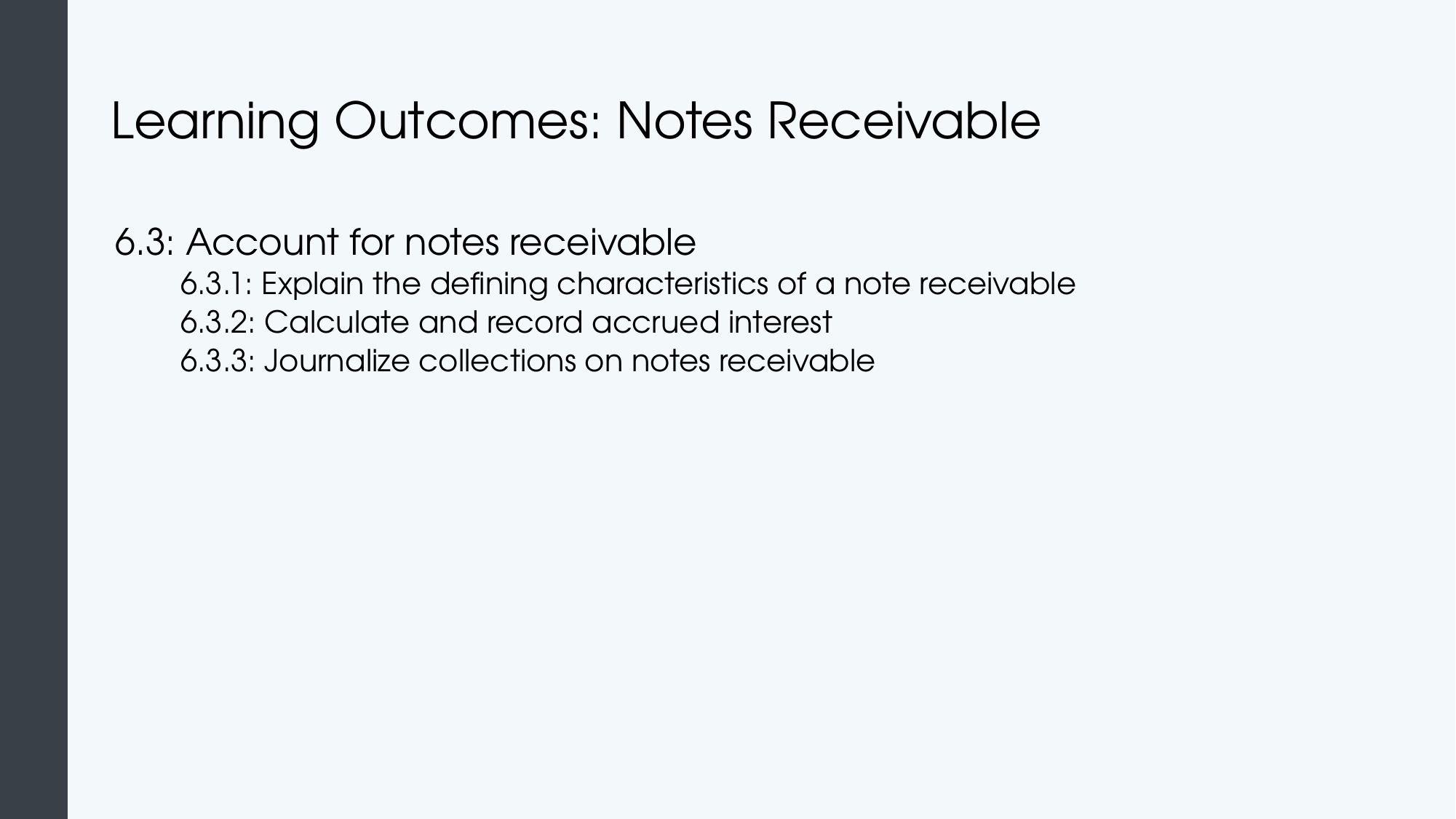

# Learning Outcomes: Notes Receivable
6.3: Account for notes receivable
6.3.1: Explain the defining characteristics of a note receivable
6.3.2: Calculate and record accrued interest
6.3.3: Journalize collections on notes receivable